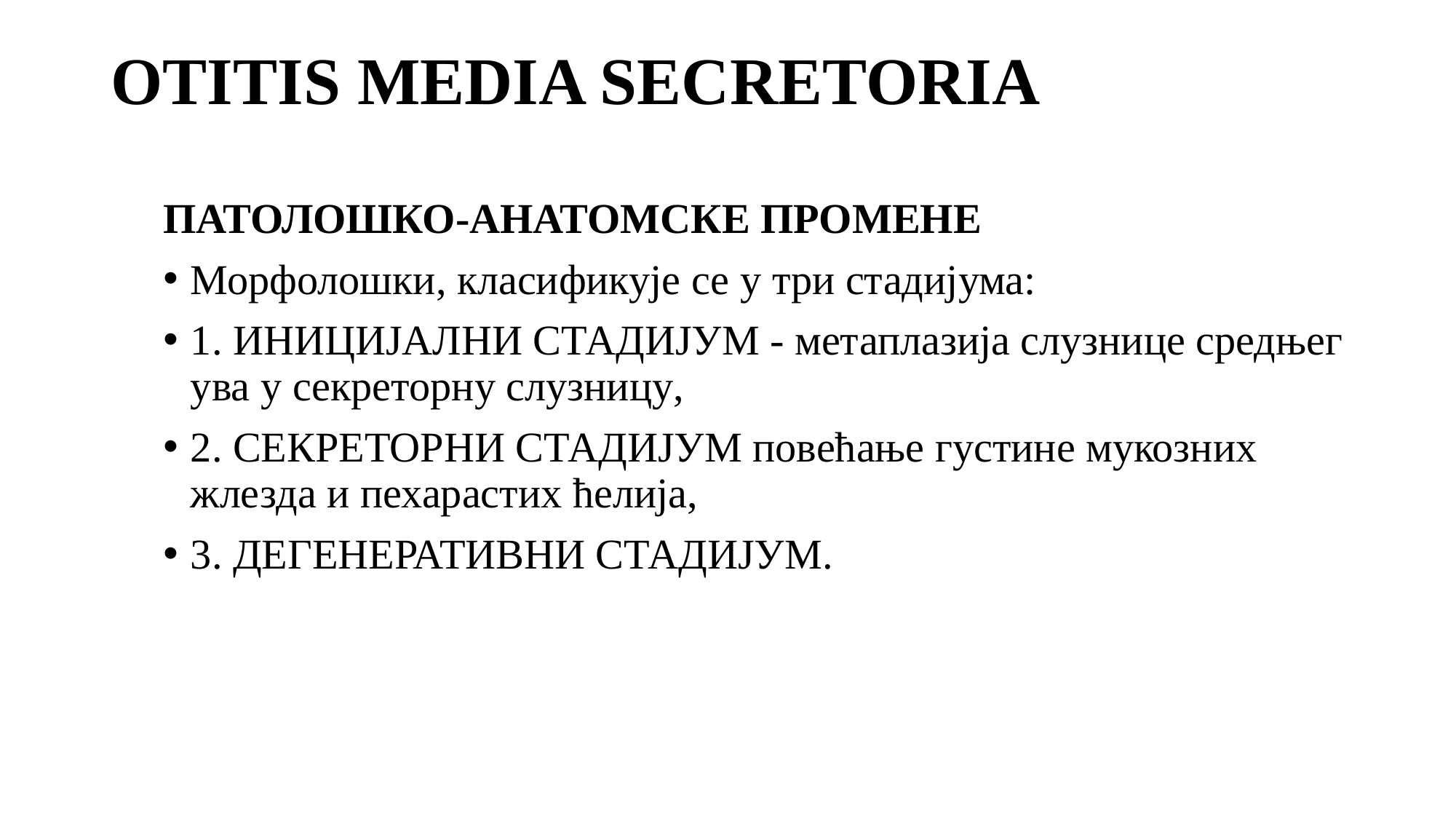

# OTITIS MEDIA SECRETORIA
ПАТОЛОШКО-АНАТОМСКЕ ПРОМЕНЕ
Морфолошки, класификује се у три стадијума:
1. ИНИЦИЈАЛНИ СТАДИЈУМ - метаплазија слузнице средњег ува у секреторну слузницу,
2. СЕКРЕТОРНИ СТАДИЈУМ повећање густине мукозних жлезда и пехарастих ћелија,
3. ДЕГЕНЕРАТИВНИ СТАДИЈУМ.